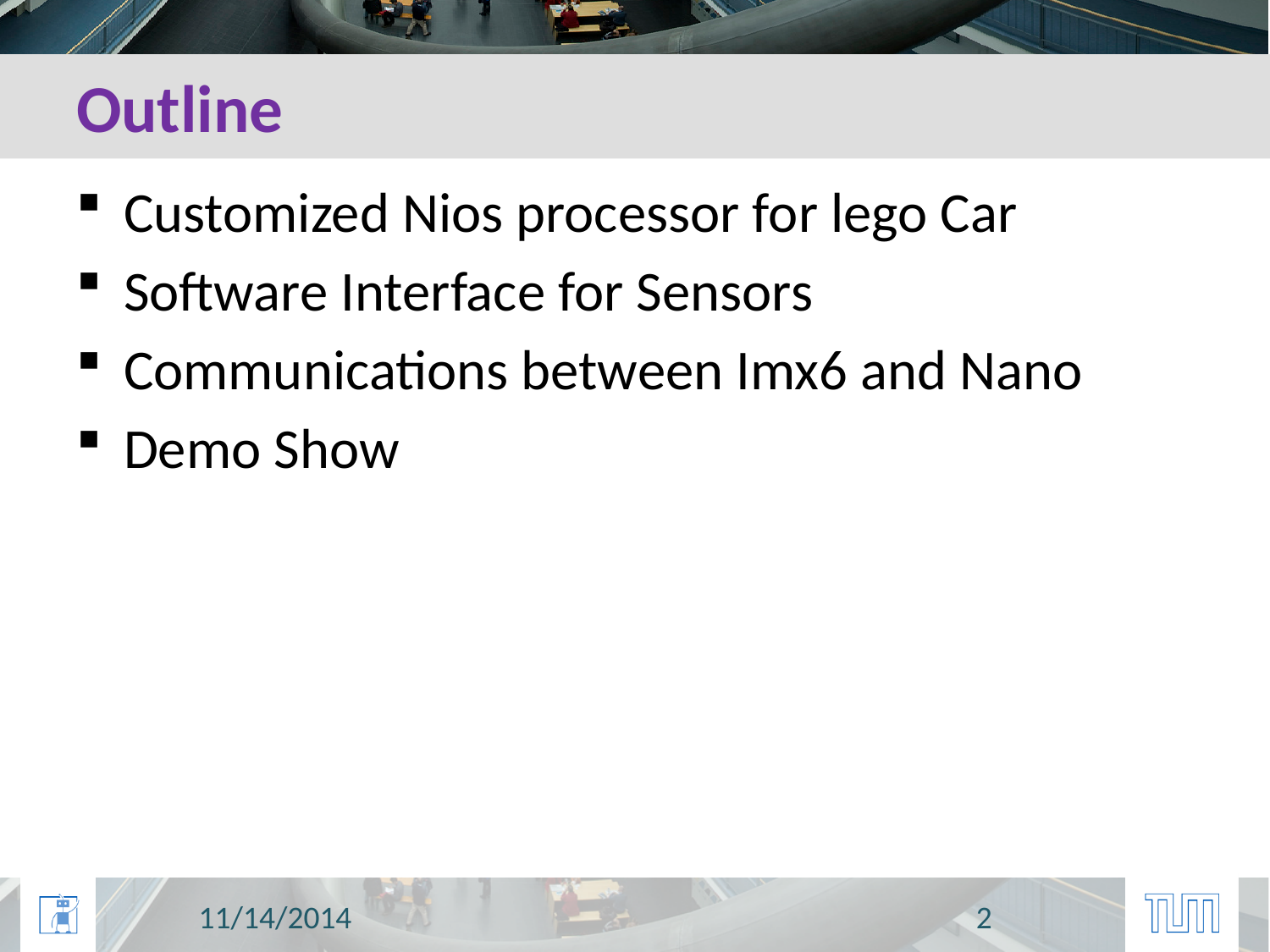

# Outline
Customized Nios processor for lego Car
Software Interface for Sensors
Communications between Imx6 and Nano
Demo Show

11/14/2014
2